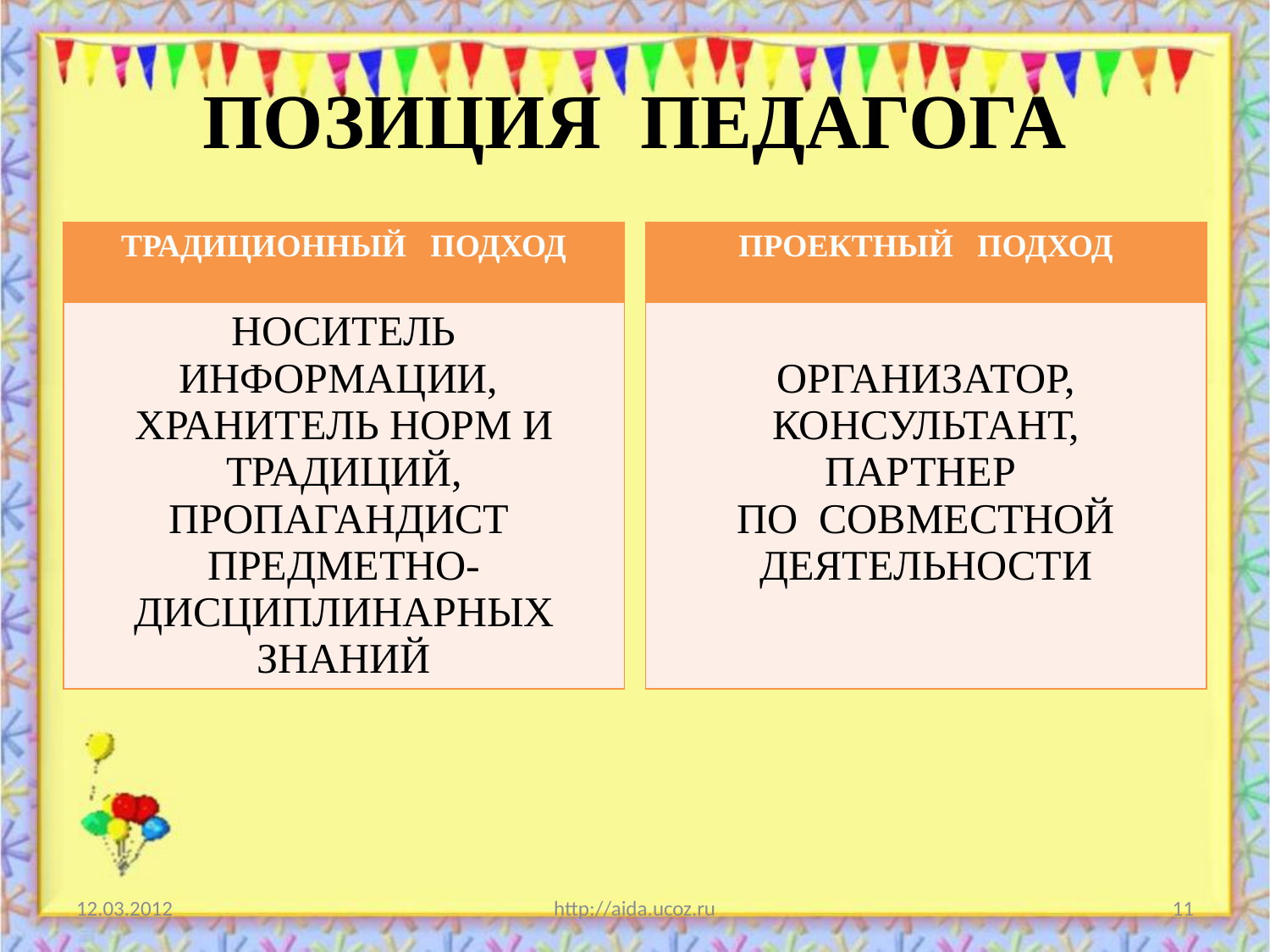

# ПОЗИЦИЯ  ПЕДАГОГА
| ТРАДИЦИОННЫЙ ПОДХОД |
| --- |
| НОСИТЕЛЬ ИНФОРМАЦИИ, ХРАНИТЕЛЬ НОРМ И ТРАДИЦИЙ, ПРОПАГАНДИСТ ПРЕДМЕТНО-ДИСЦИПЛИНАРНЫХ ЗНАНИЙ |
| ПРОЕКТНЫЙ ПОДХОД |
| --- |
| ОРГАНИЗАТОР, КОНСУЛЬТАНТ, ПАРТНЕР ПО СОВМЕСТНОЙ ДЕЯТЕЛЬНОСТИ |
12.03.2012
http://aida.ucoz.ru
11